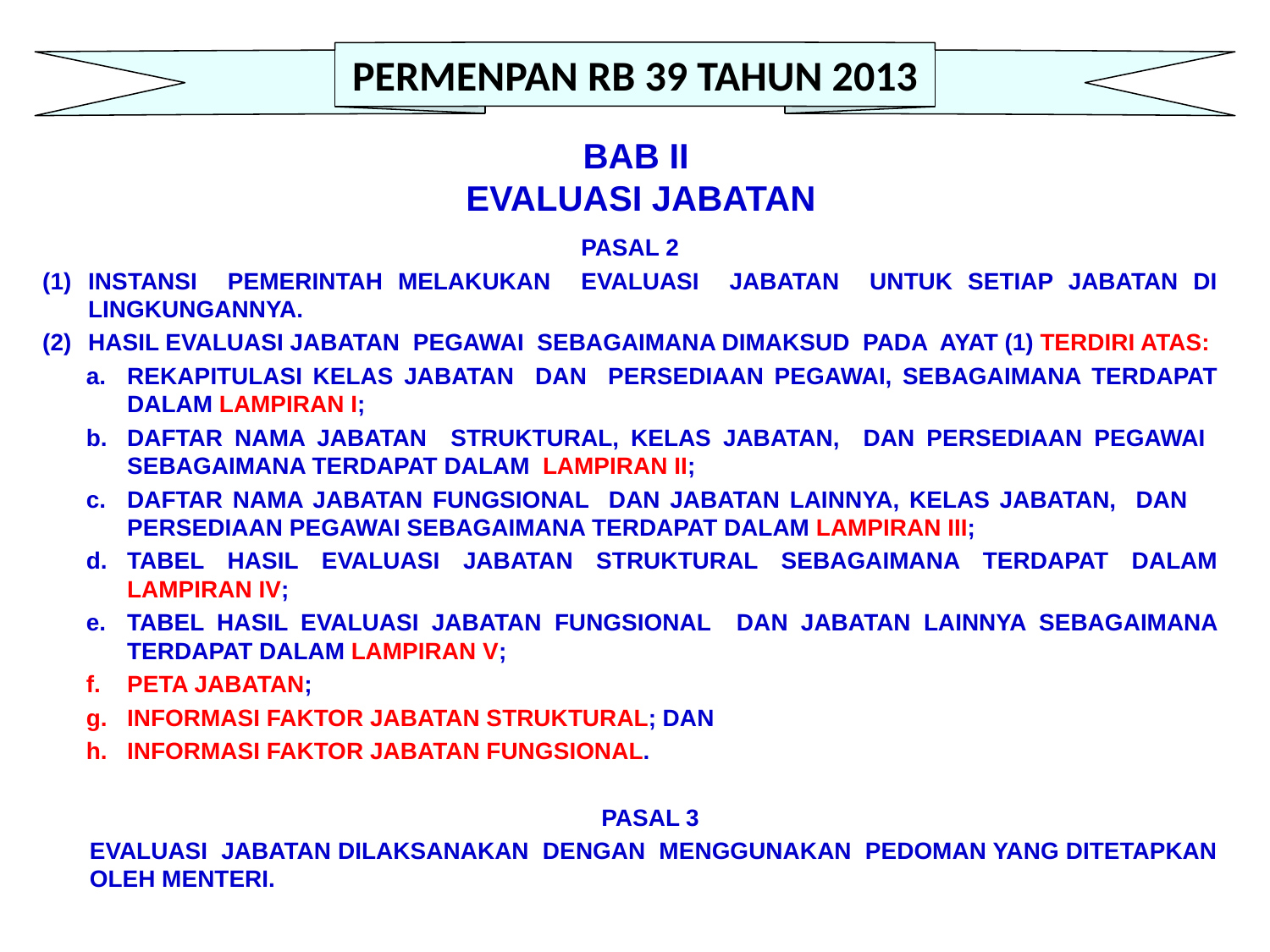

PERMENPAN RB 39 TAHUN 2013
# BAB II EVALUASI JABATAN
PASAL 2
INSTANSI  PEMERINTAH MELAKUKAN  EVALUASI  JABATAN  UNTUK SETIAP JABATAN DI LINGKUNGANNYA.
HASIL EVALUASI JABATAN  PEGAWAI  SEBAGAIMANA DIMAKSUD  PADA  AYAT (1) TERDIRI ATAS:
REKAPITULASI KELAS JABATAN  DAN  PERSEDIAAN PEGAWAI, SEBAGAIMANA TERDAPAT DALAM LAMPIRAN I;
DAFTAR NAMA JABATAN  STRUKTURAL, KELAS JABATAN,  DAN PERSEDIAAN PEGAWAI  SEBAGAIMANA TERDAPAT DALAM  LAMPIRAN II;
DAFTAR NAMA JABATAN FUNGSIONAL  DAN JABATAN LAINNYA, KELAS JABATAN,  DAN    PERSEDIAAN PEGAWAI SEBAGAIMANA TERDAPAT DALAM LAMPIRAN III;
TABEL HASIL EVALUASI JABATAN STRUKTURAL SEBAGAIMANA TERDAPAT DALAM LAMPIRAN IV;
TABEL HASIL EVALUASI JABATAN FUNGSIONAL  DAN JABATAN LAINNYA SEBAGAIMANA TERDAPAT DALAM LAMPIRAN V;
PETA JABATAN;
INFORMASI FAKTOR JABATAN STRUKTURAL; DAN
INFORMASI FAKTOR JABATAN FUNGSIONAL.

PASAL 3
EVALUASI  JABATAN DILAKSANAKAN  DENGAN  MENGGUNAKAN  PEDOMAN YANG DITETAPKAN OLEH MENTERI.